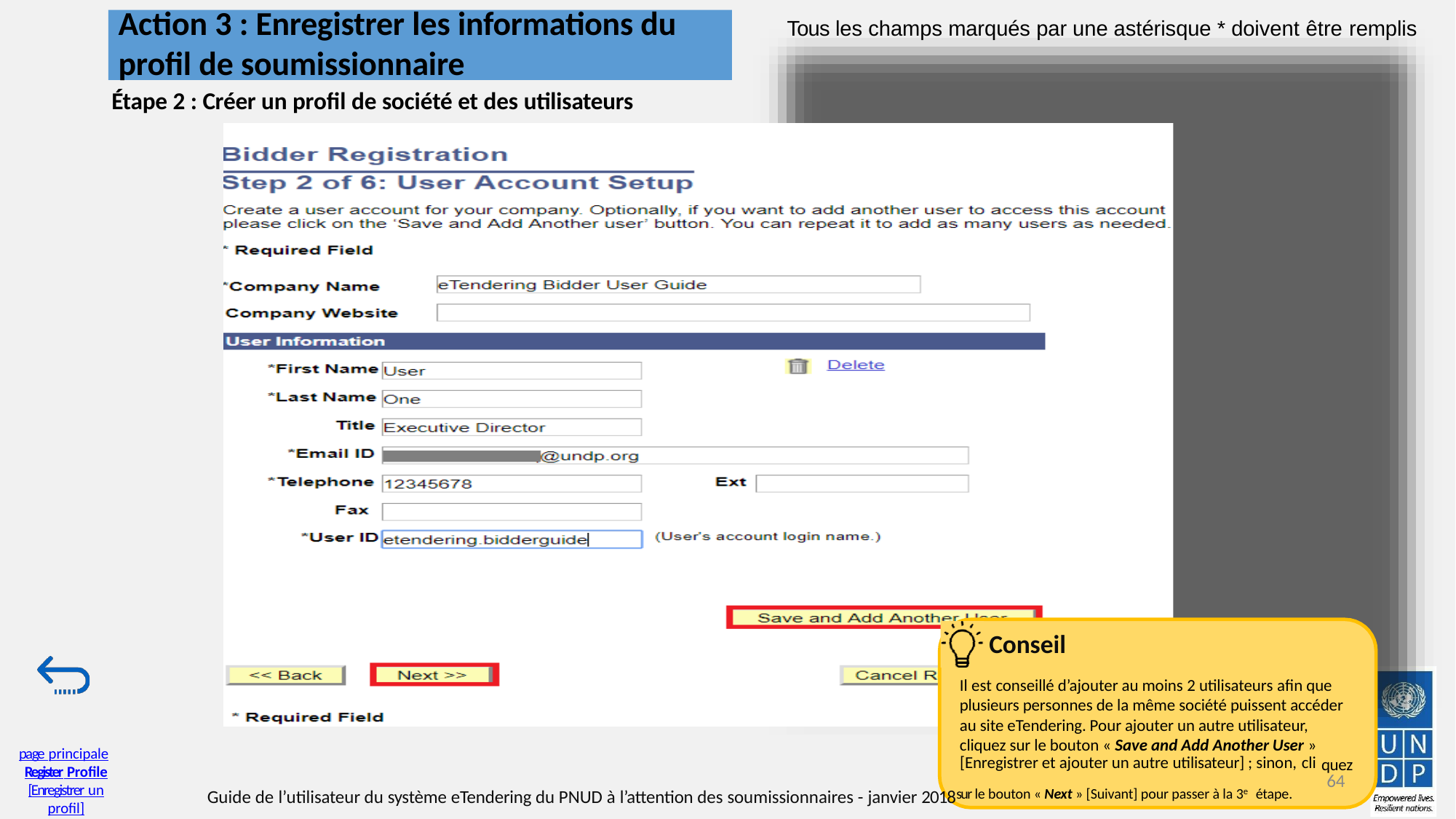

# Action 3 : Enregistrer les informations du  profil de soumissionnaire

Tous les champs marqués par une astérisque * doivent être remplis

Étape 2 : Créer un profil de société et des utilisateurs

Conseil

Il est conseillé d’ajouter au moins 2 utilisateurs afin que  plusieurs personnes de la même société puissent accéder  au site eTendering. Pour ajouter un autre utilisateur,  cliquez sur le bouton « Save and Add Another User »
quez

page principale
[Enregistrer et ajouter un autre utilisateur] ; sinon, cli
64
Register Profile
[Enregistrer un
profil]
Guide de l’utilisateur du système eTendering du PNUD à l’attention des soumissionnaires - janvier 2018sur le bouton « Next » [Suivant] pour passer à la 3e   étape.